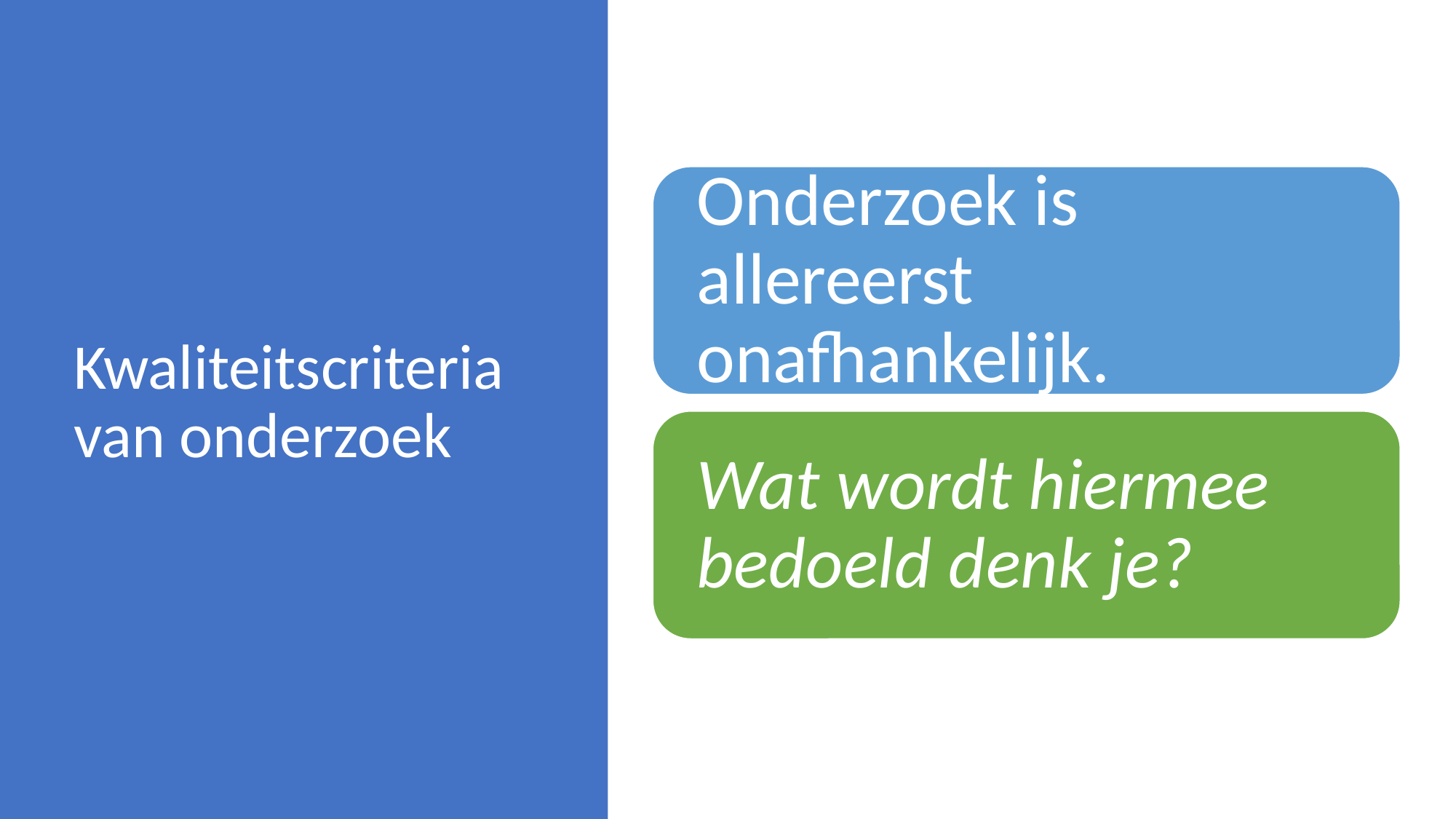

# Kwaliteitscriteria van onderzoek
Onderzoek is allereerst onafhankelijk.
Wat wordt hiermee bedoeld denk je?